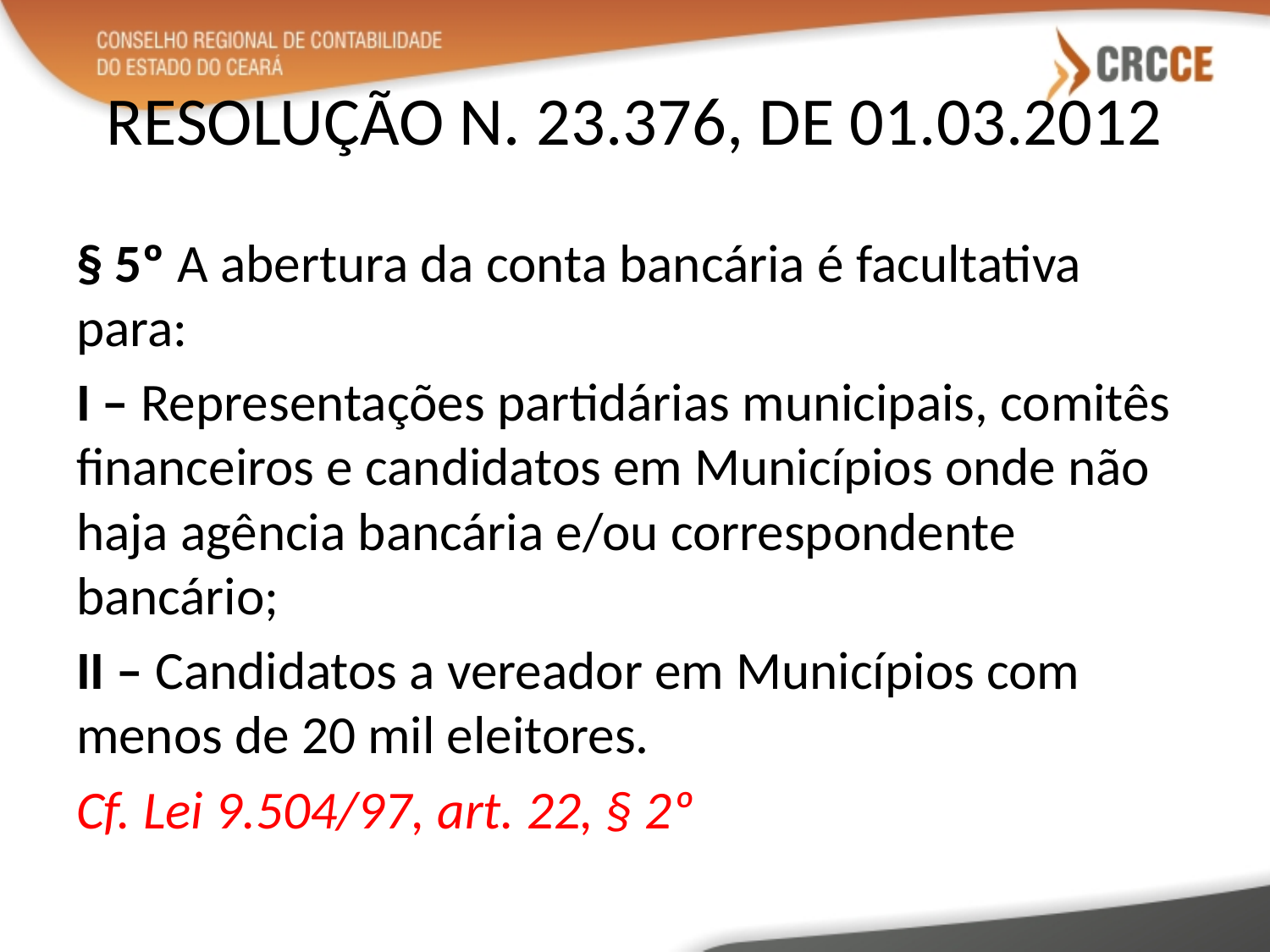

# RESOLUÇÃO N. 23.376, DE 01.03.2012
§ 5º A abertura da conta bancária é facultativa para:
I – Representações partidárias municipais, comitês financeiros e candidatos em Municípios onde não haja agência bancária e/ou correspondente bancário;
II – Candidatos a vereador em Municípios com menos de 20 mil eleitores.
Cf. Lei 9.504/97, art. 22, § 2º